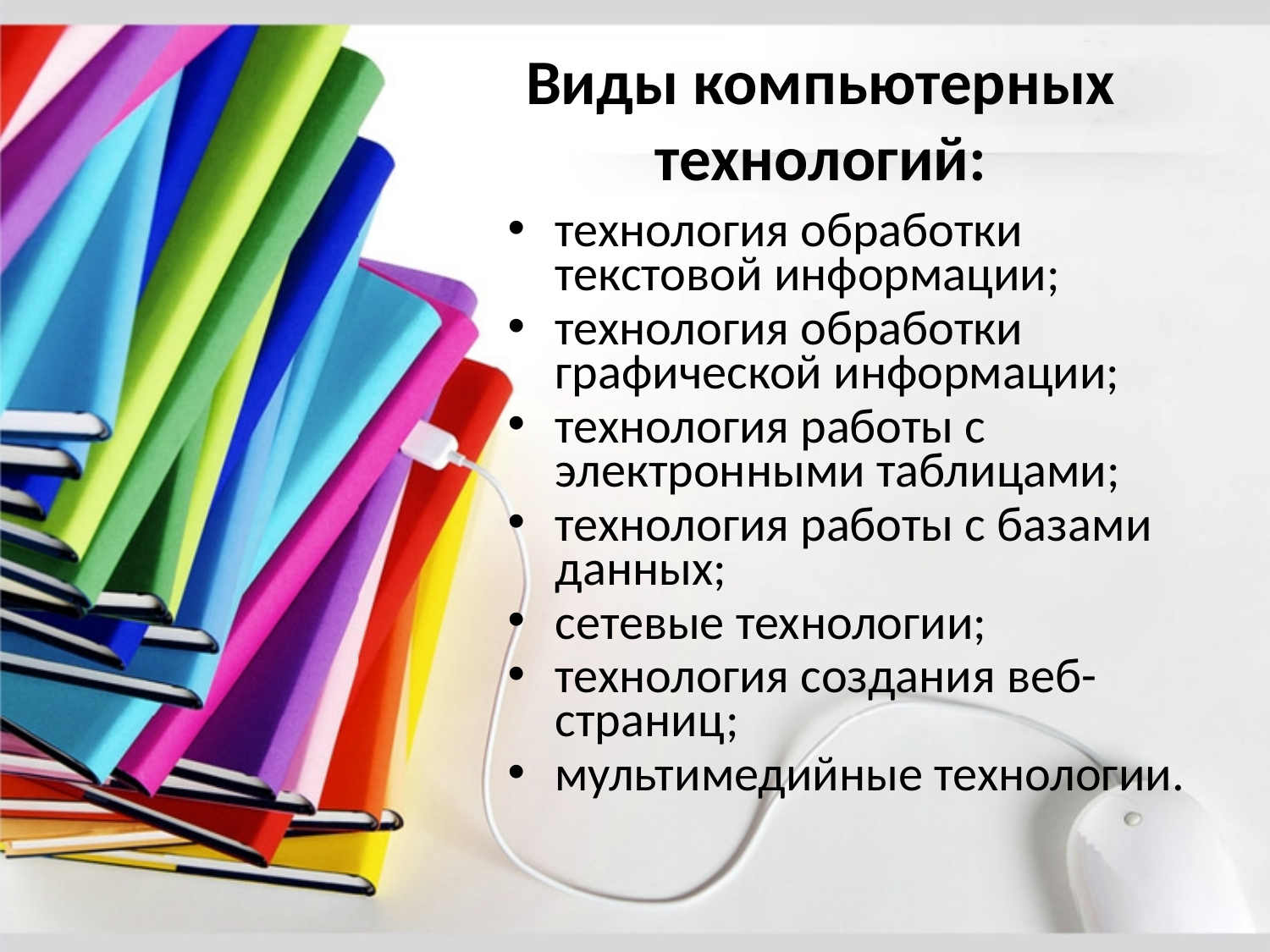

# Виды компьютерных технологий:
технология обработки текстовой информации;
технология обработки графической информации;
технология работы с электронными таблицами;
технология работы с базами данных;
сетевые технологии;
технология создания веб-страниц;
мультимедийные технологии.